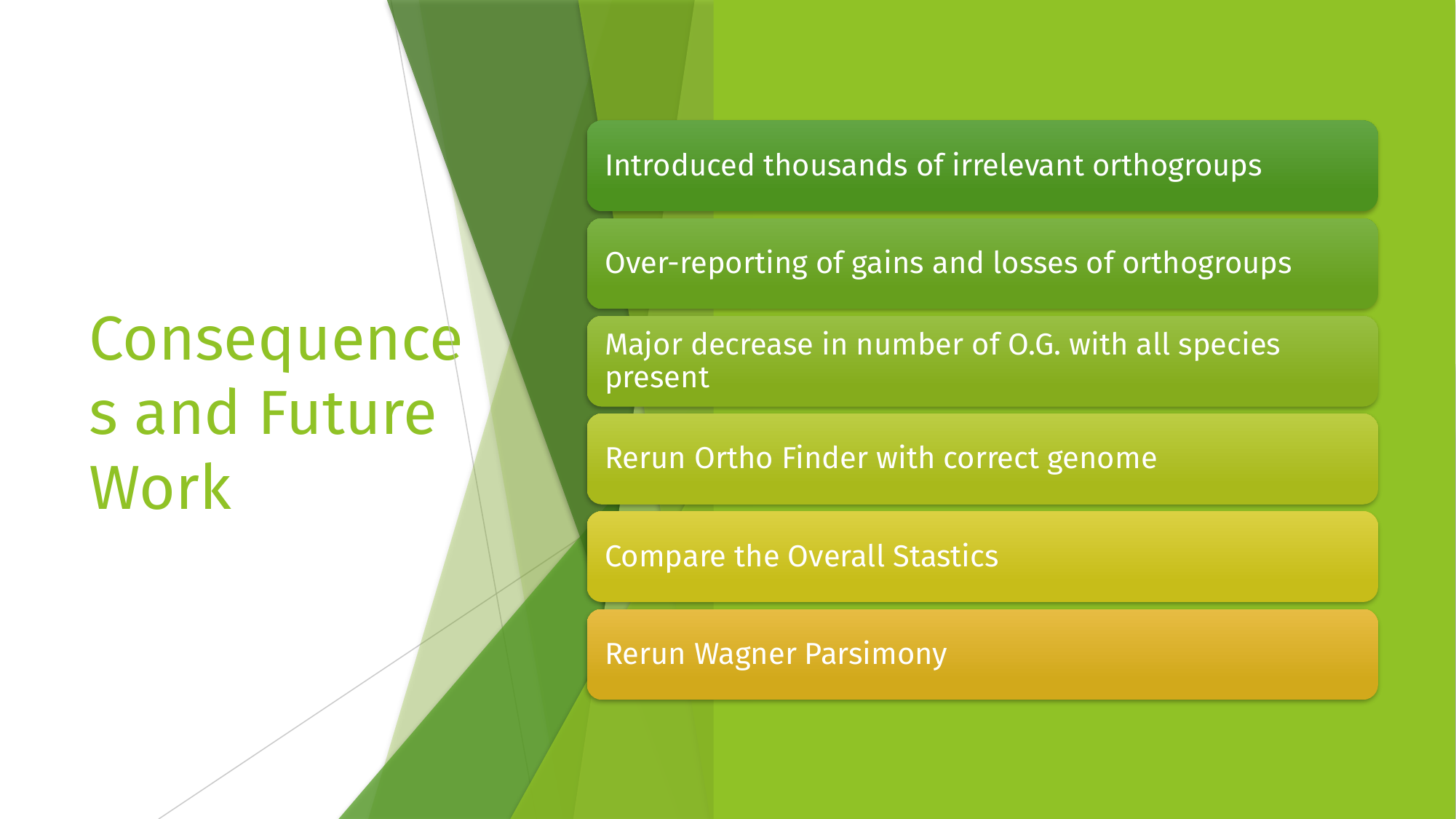

Introduced thousands of irrelevant orthogroups
Over-reporting of gains and losses of orthogroups
Major decrease in number of O.G. with all species present
Rerun Ortho Finder with correct genome
Compare the Overall Stastics
Rerun Wagner Parsimony
# Consequences and Future Work